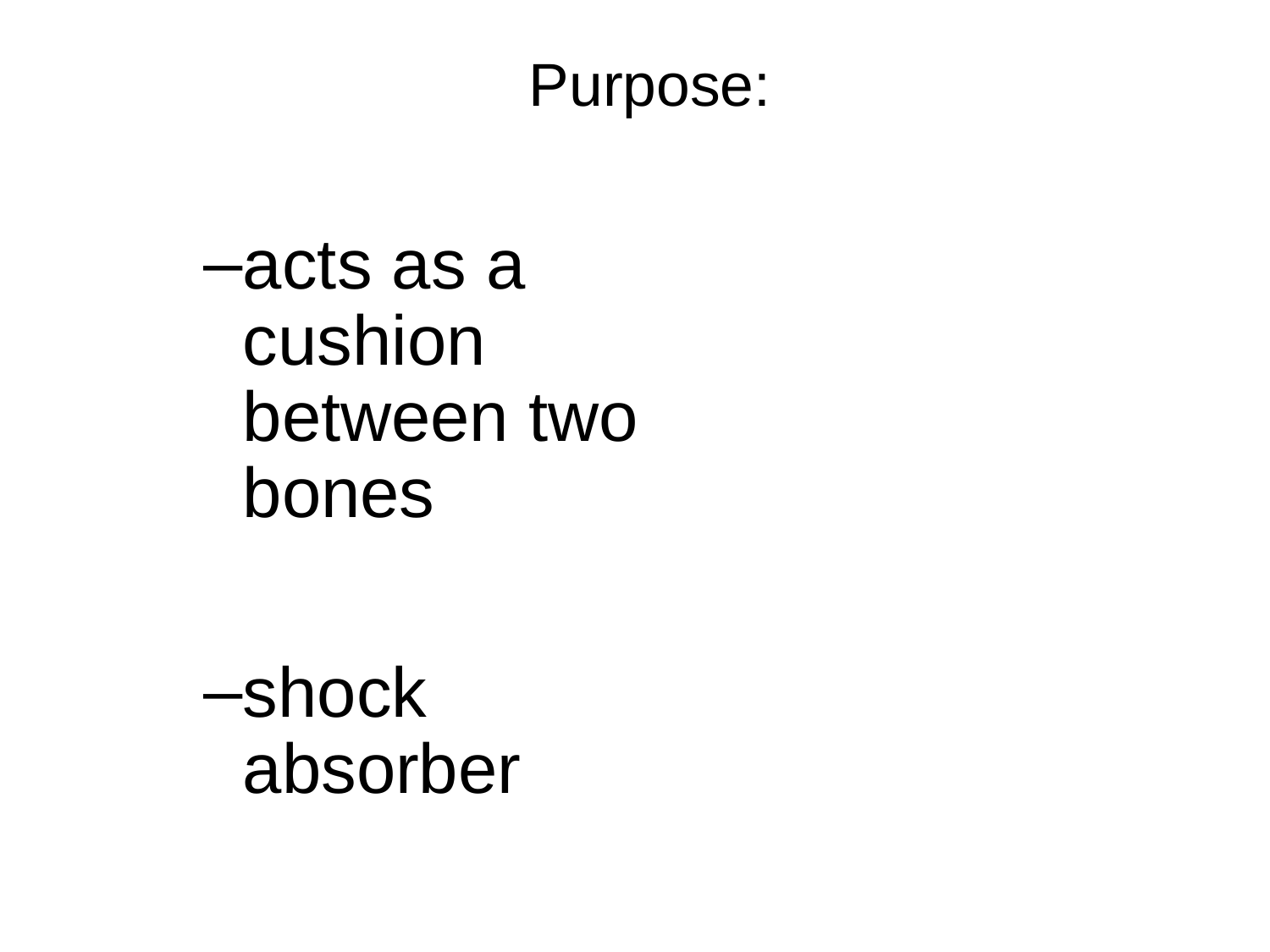

# Purpose:
acts as a cushion between two bones

shock absorber